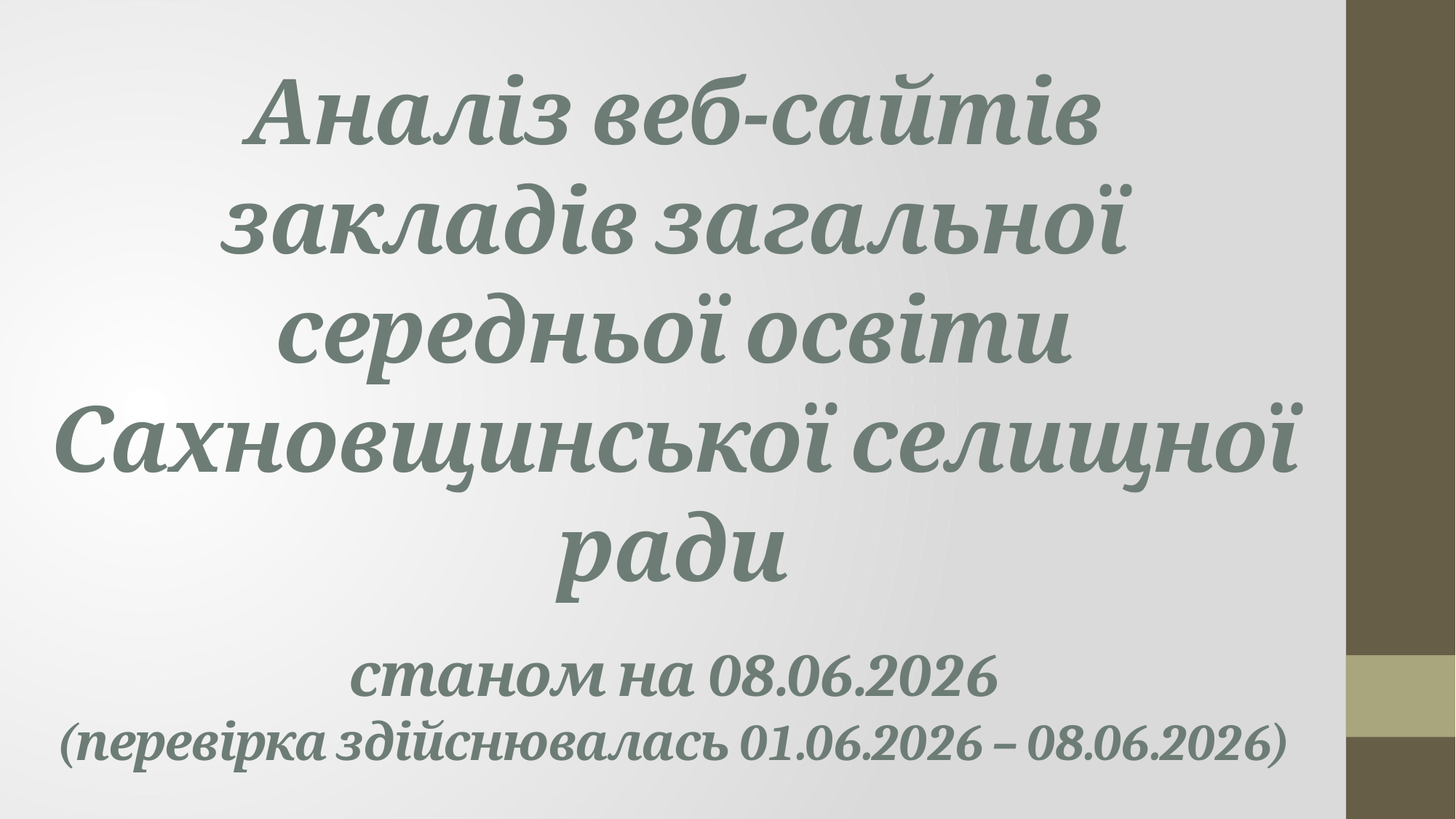

# Аналіз веб-сайтів закладів загальної середньої освіти Сахновщинської селищної ради станом на 08.06.2026 (перевірка здійснювалась 01.06.2026 – 08.06.2026)